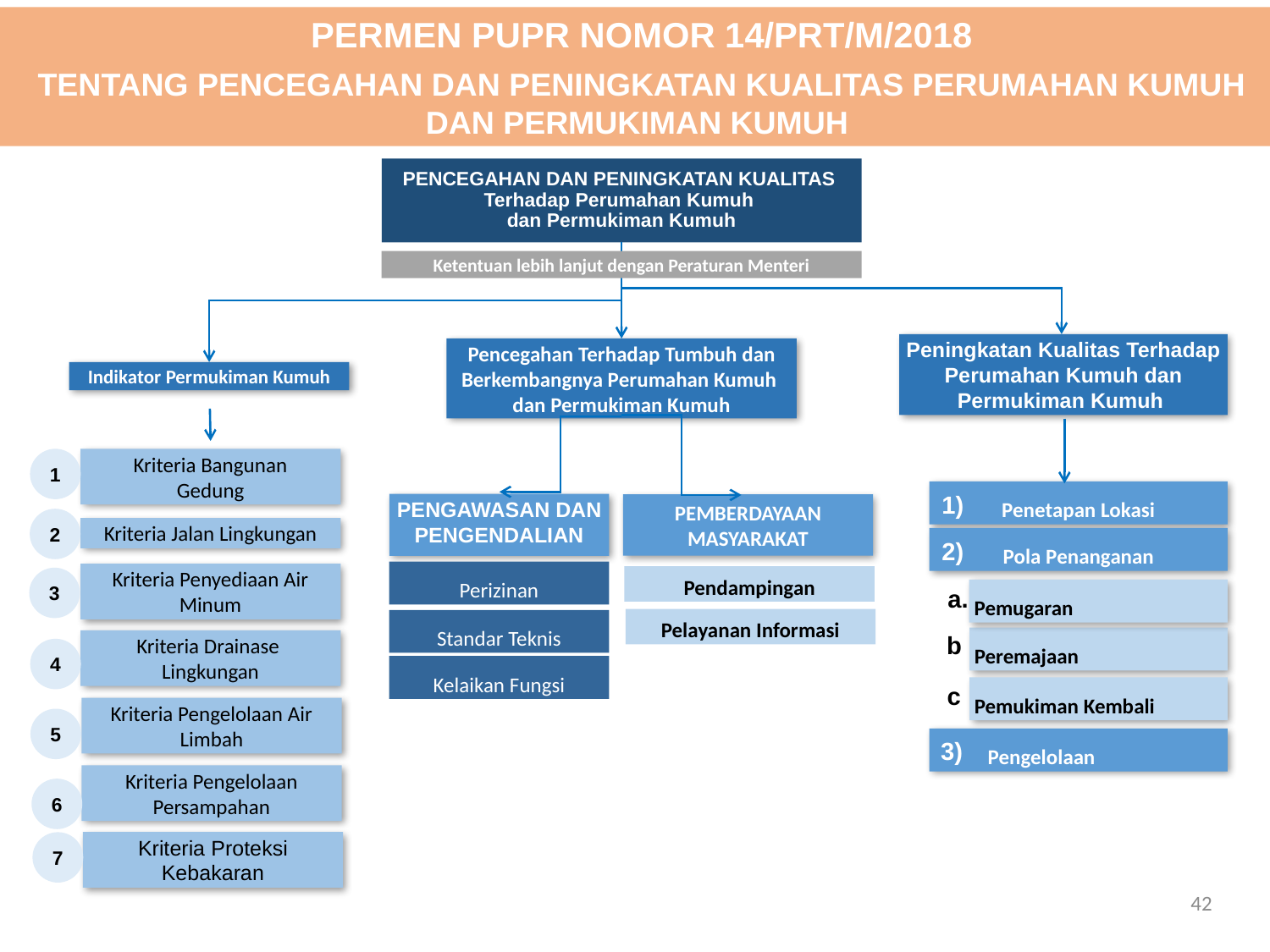

PERMEN PUPR NOMOR 14/PRT/M/2018
TENTANG PENCEGAHAN DAN PENINGKATAN KUALITAS PERUMAHAN KUMUH DAN PERMUKIMAN KUMUH
# PENCEGAHAN DAN PENINGKATAN KUALITAS Terhadap Perumahan Kumuh dan Permukiman Kumuh
Ketentuan lebih lanjut dengan Peraturan Menteri
Peningkatan Kualitas Terhadap
Perumahan Kumuh dan Permukiman Kumuh
Pencegahan Terhadap Tumbuh dan Berkembangnya Perumahan Kumuh
dan Permukiman Kumuh
Indikator Permukiman Kumuh
PEMBERDAYAAN MASYARAKAT
1
Kriteria Bangunan
Gedung
Penetapan Lokasi
1)
PENGAWASAN DAN PENGENDALIAN
2
Kriteria Jalan Lingkungan
Pola Penanganan
2)
Perizinan
Kriteria Penyediaan Air Minum
Pendampingan
3
a.
Pemugaran
Pelayanan Informasi
Standar Teknis
b
Peremajaan
Kriteria Drainase
Lingkungan
4
Kelaikan Fungsi
c
Pemukiman Kembali
Kriteria Pengelolaan Air Limbah
5
           Pengelolaan
3)
Kriteria Pengelolaan Persampahan
6
7
Kriteria Proteksi Kebakaran
42